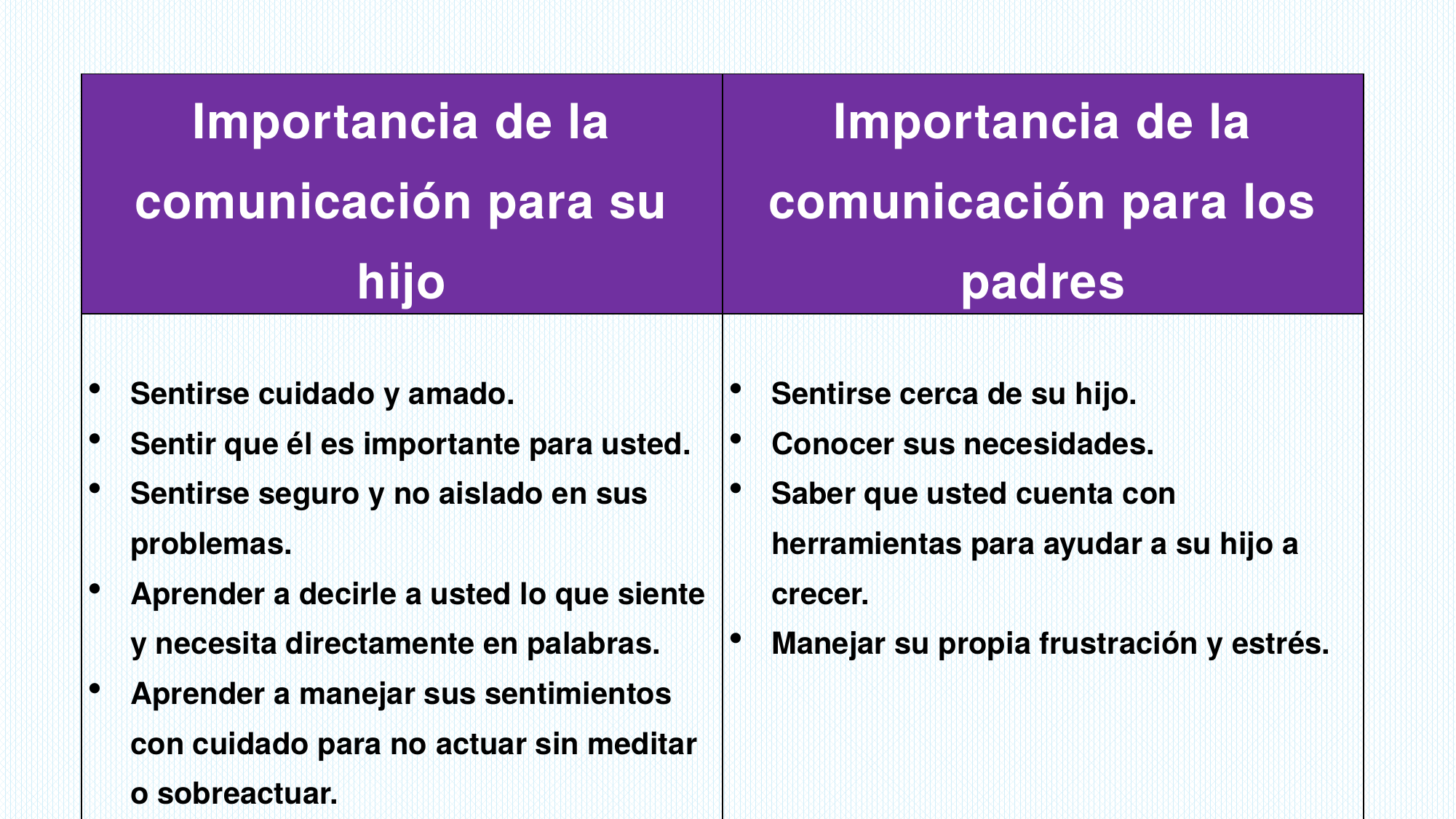

| Importancia de la comunicación para su hijo | Importancia de la comunicación para los padres |
| --- | --- |
| Sentirse cuidado y amado. Sentir que él es importante para usted. Sentirse seguro y no aislado en sus problemas. Aprender a decirle a usted lo que siente y necesita directamente en palabras. Aprender a manejar sus sentimientos con cuidado para no actuar sin meditar o sobreactuar. Hablarle abiertamente a usted en el futuro. | Sentirse cerca de su hijo. Conocer sus necesidades. Saber que usted cuenta con herramientas para ayudar a su hijo a crecer. Manejar su propia frustración y estrés. |